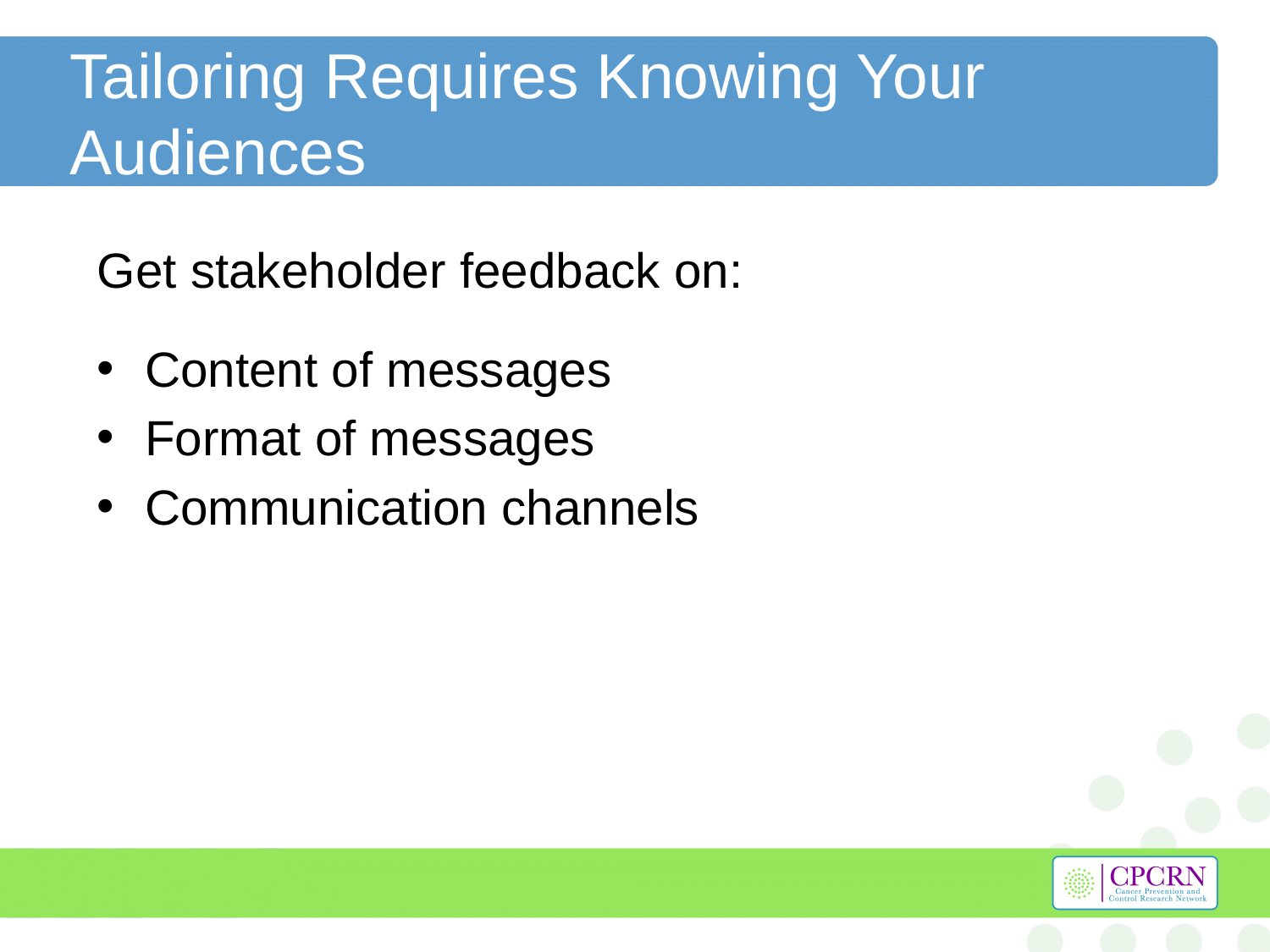

# Tailoring Requires Knowing Your Audiences
Get stakeholder feedback on:

Content of messages
Format of messages
Communication channels